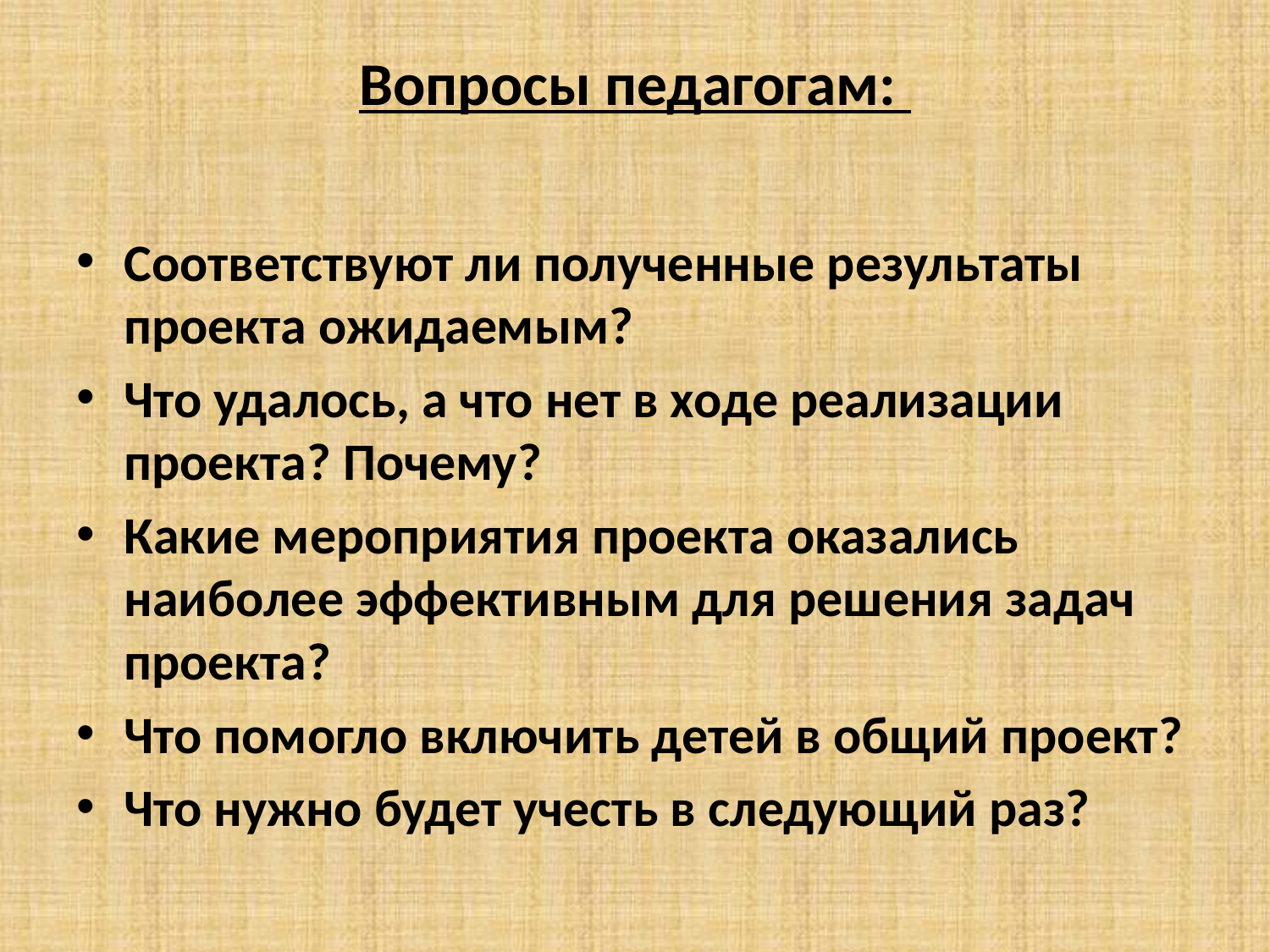

# Вопросы педагогам:
Соответствуют ли полученные результаты проекта ожидаемым?
Что удалось, а что нет в ходе реализации проекта? Почему?
Какие мероприятия проекта оказались наиболее эффективным для решения задач проекта?
Что помогло включить детей в общий проект?
Что нужно будет учесть в следующий раз?